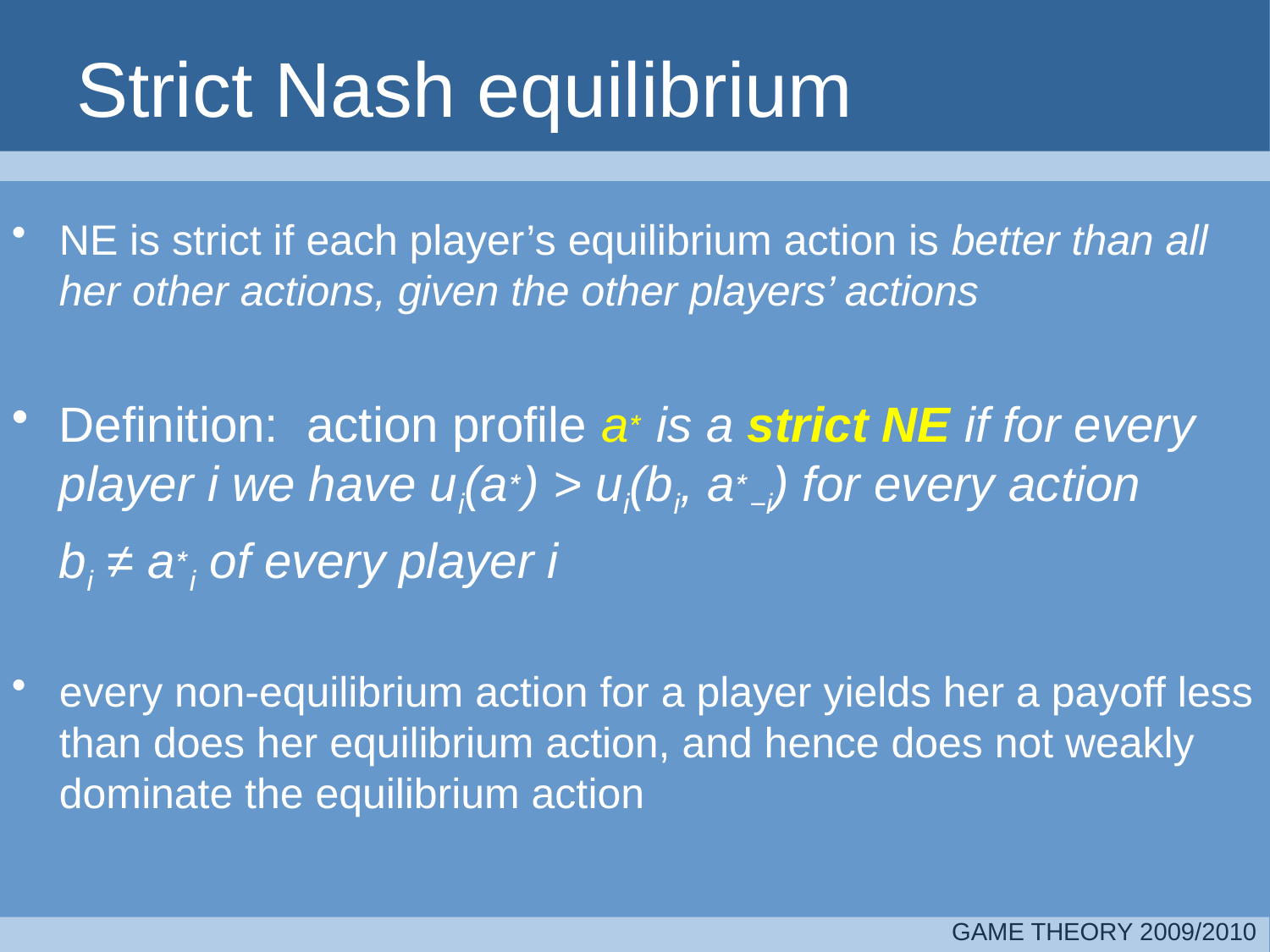

# Strict Nash equilibrium
NE is strict if each player’s equilibrium action is better than all her other actions, given the other players’ actions

Definition:  action profile a∗ is a strict NE if for every player i we have ui(a∗) > ui(bi, a∗−i) for every action
	bi ≠ a∗i of every player i

every non-equilibrium action for a player yields her a payoff less than does her equilibrium action, and hence does not weakly dominate the equilibrium action
GAME THEORY 2009/2010